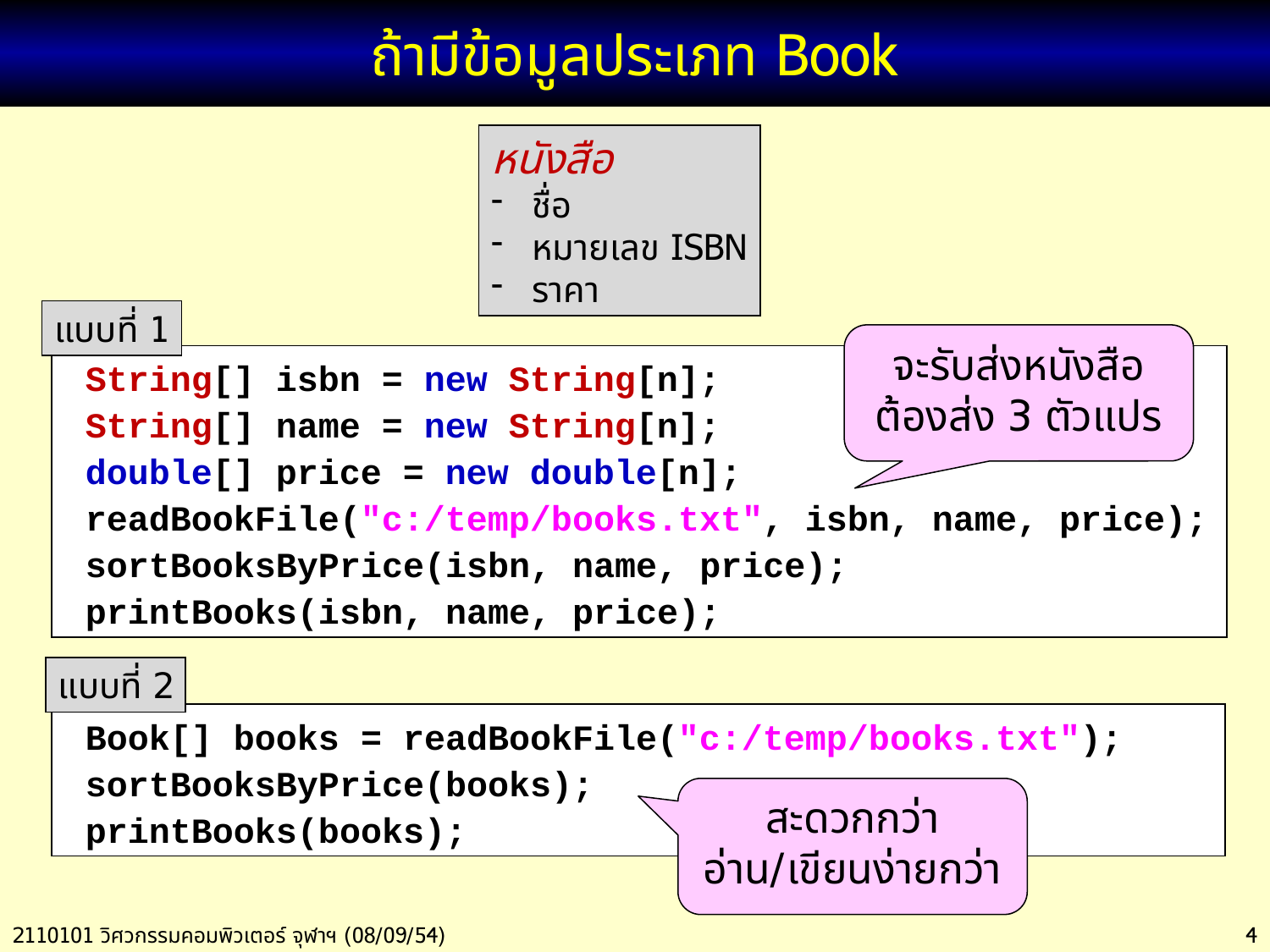

# ถ้ามีข้อมูลประเภท Book
หนังสือ
 ชื่อ
 หมายเลข ISBN
 ราคา
แบบที่ 1
จะรับส่งหนังสือ ต้องส่ง 3 ตัวแปร
 String[] isbn = new String[n];
 String[] name = new String[n];
 double[] price = new double[n];
 readBookFile("c:/temp/books.txt", isbn, name, price);
 sortBooksByPrice(isbn, name, price);
 printBooks(isbn, name, price);
แบบที่ 2
 Book[] books = readBookFile("c:/temp/books.txt");
 sortBooksByPrice(books);
 printBooks(books);
สะดวกกว่า
อ่าน/เขียนง่ายกว่า